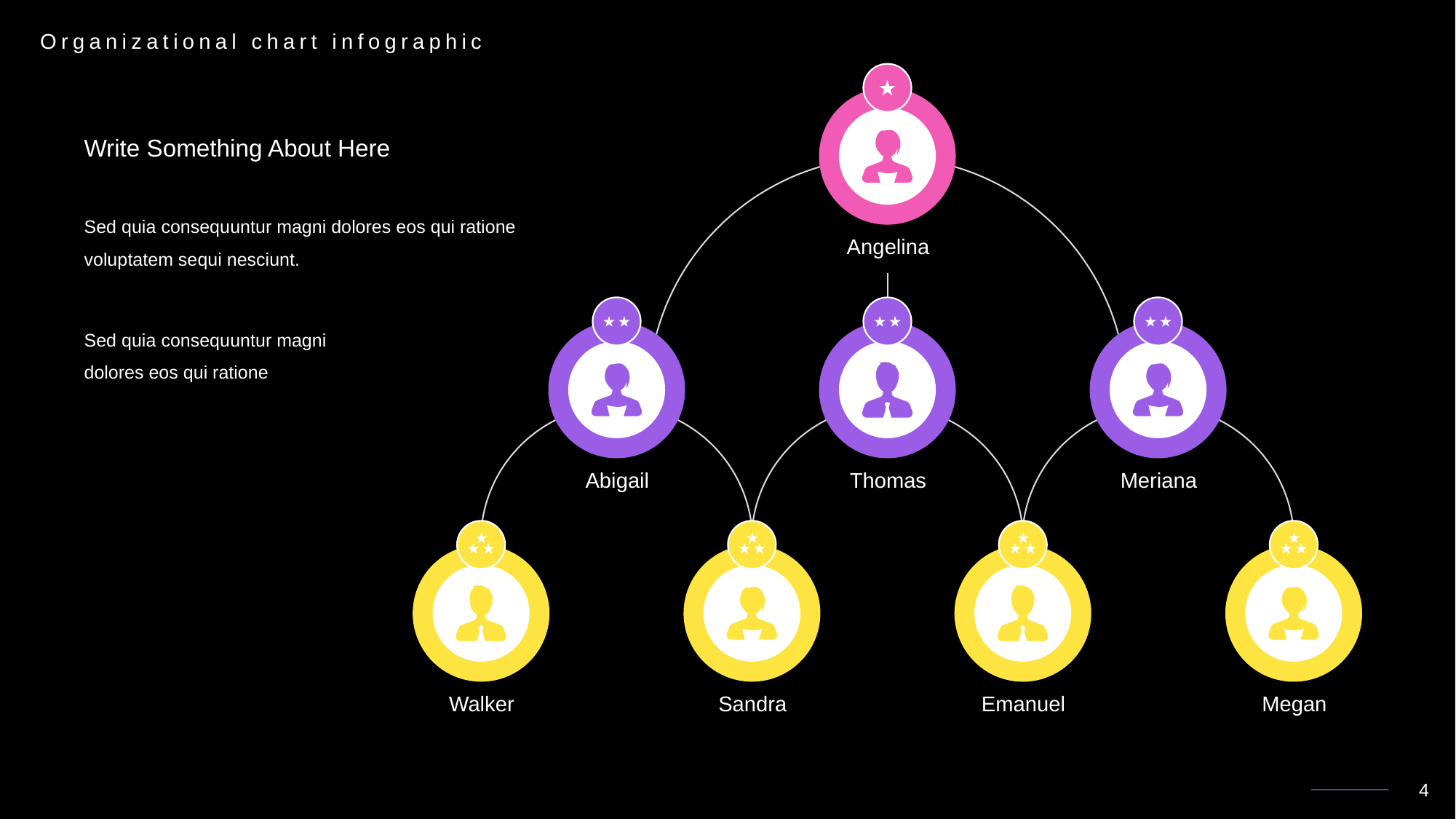

Write Something About Here

Sed quia consequuntur magni dolores eos qui ratione voluptatem sequi nesciunt.
Angelina

Sed quia consequuntur magni dolores eos qui ratione

Abigail
Thomas
Meriana

Walker
Sandra
Emanuel
Megan